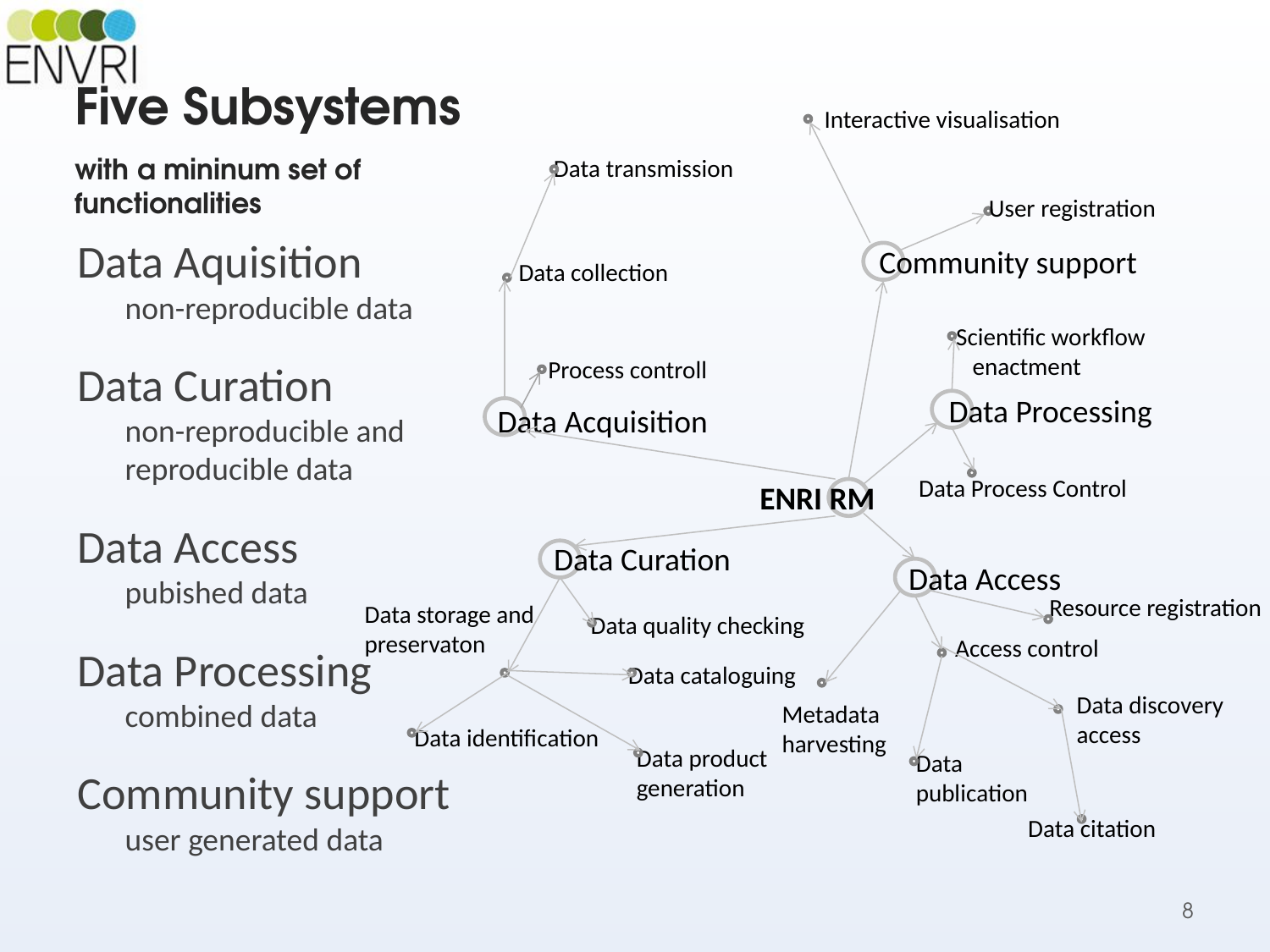

# Five Subsystems with a mininum set of functionalities
Interactive visualisation

Data transmission

User registration

Data Aquisition
non-reproducible data
Data Curation
non-reproducible and
reproducible data
Data Access
pubished data
Data Processing
combined data
Community support
user generated data
Community support

Data collection

Scientific workflow
   enactment

Process controll

Data Processing

Data Acquisition

Data Process Control

ENRI RM

Data Curation

Data Access

Resource registration
Data storage and preservaton
Data quality checking

Access control

Data cataloguing

Data discovery   access
Metadata
harvesting

Data identification

Data product
generation
Data publication

Data citation

8